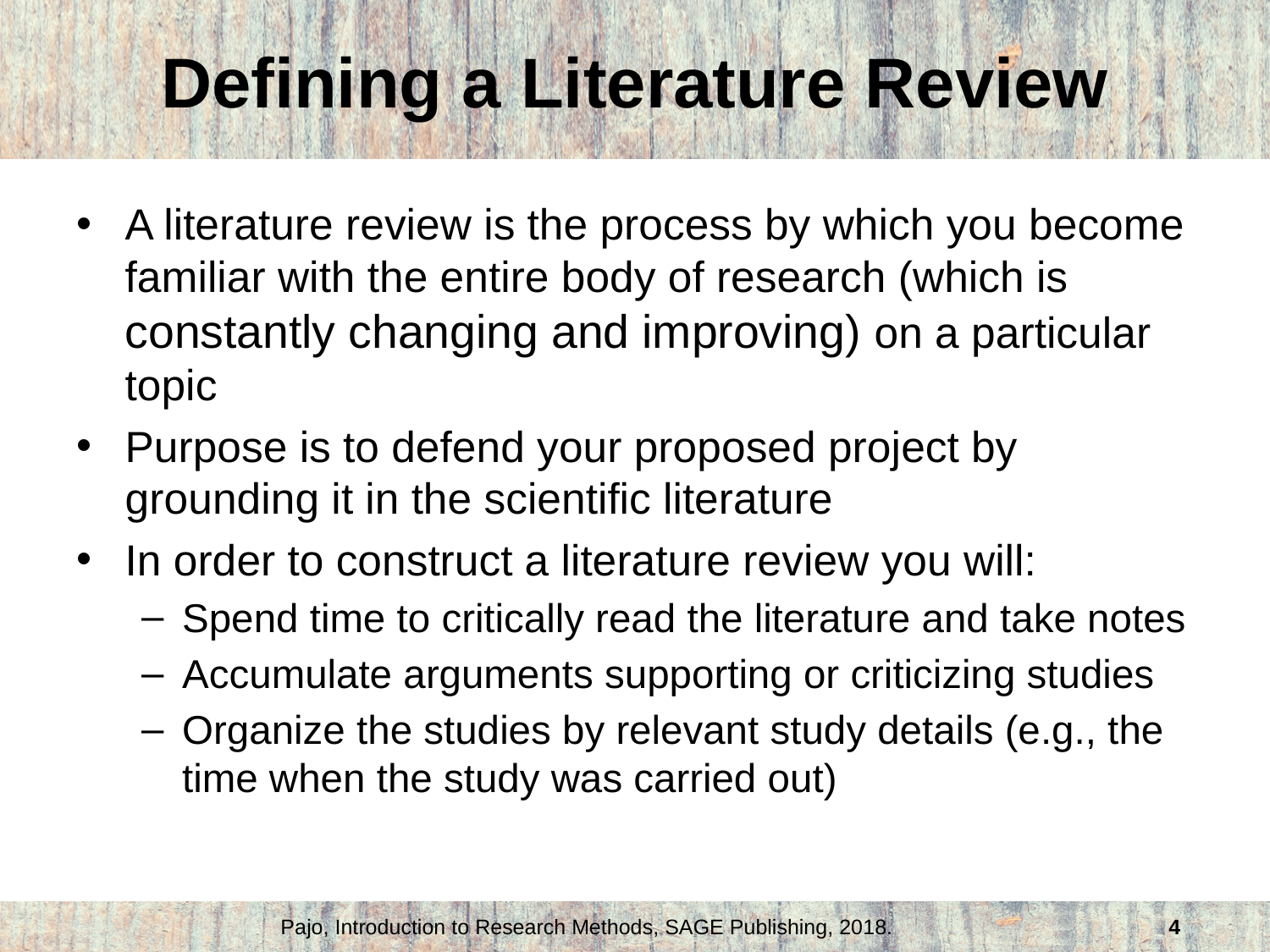

# Defining a Literature Review
A literature review is the process by which you become familiar with the entire body of research (which is constantly changing and improving) on a particular topic
Purpose is to defend your proposed project by grounding it in the scientific literature
In order to construct a literature review you will:
Spend time to critically read the literature and take notes
Accumulate arguments supporting or criticizing studies
Organize the studies by relevant study details (e.g., the time when the study was carried out)

Pajo, Introduction to Research Methods, SAGE Publishing, 2018.
4